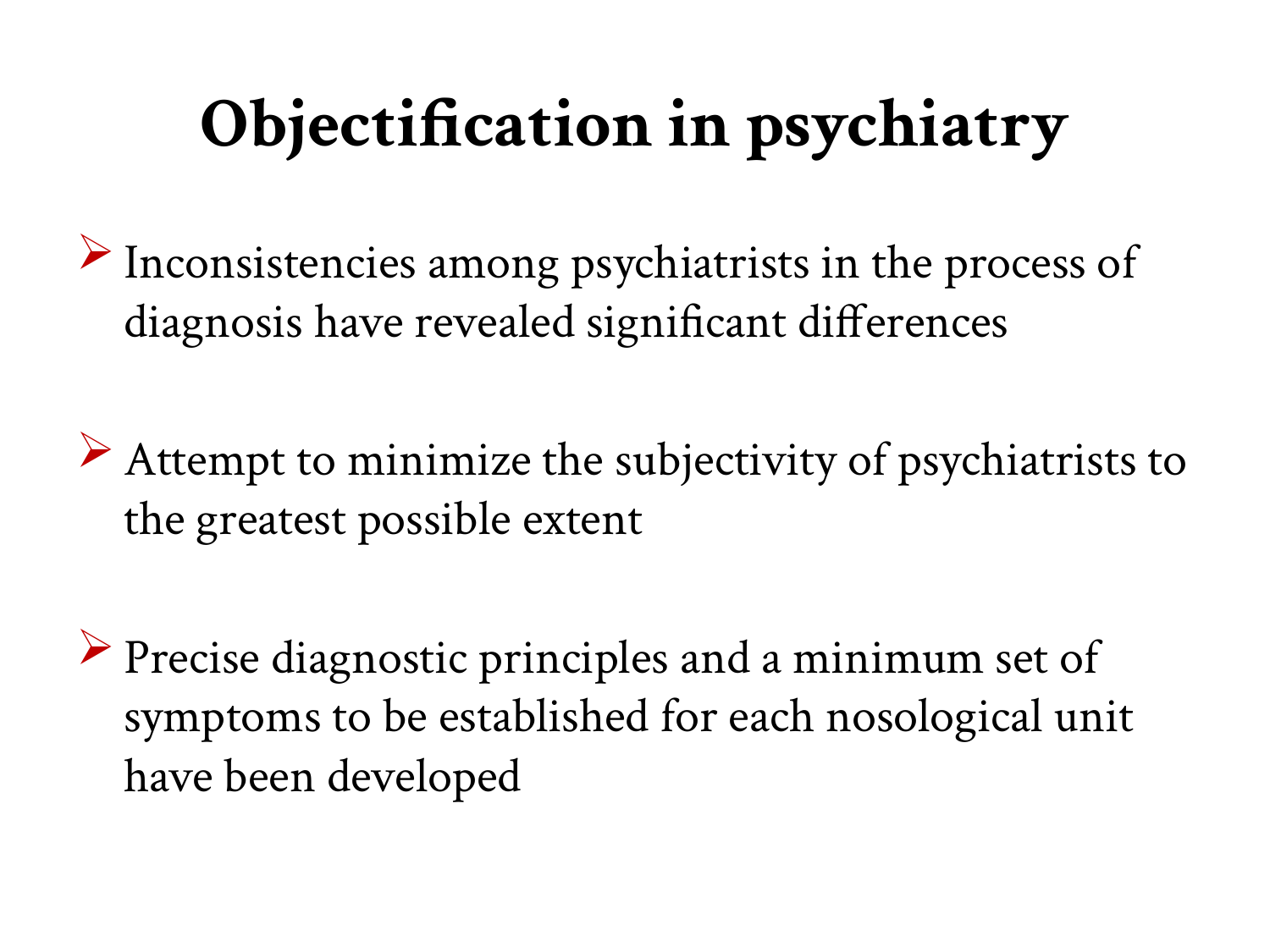

# Objectification in psychiatry
Inconsistencies among psychiatrists in the process of diagnosis have revealed significant differences

Attempt to minimize the subjectivity of psychiatrists to the greatest possible extent

Precise diagnostic principles and a minimum set of symptoms to be established for each nosological unit have been developed